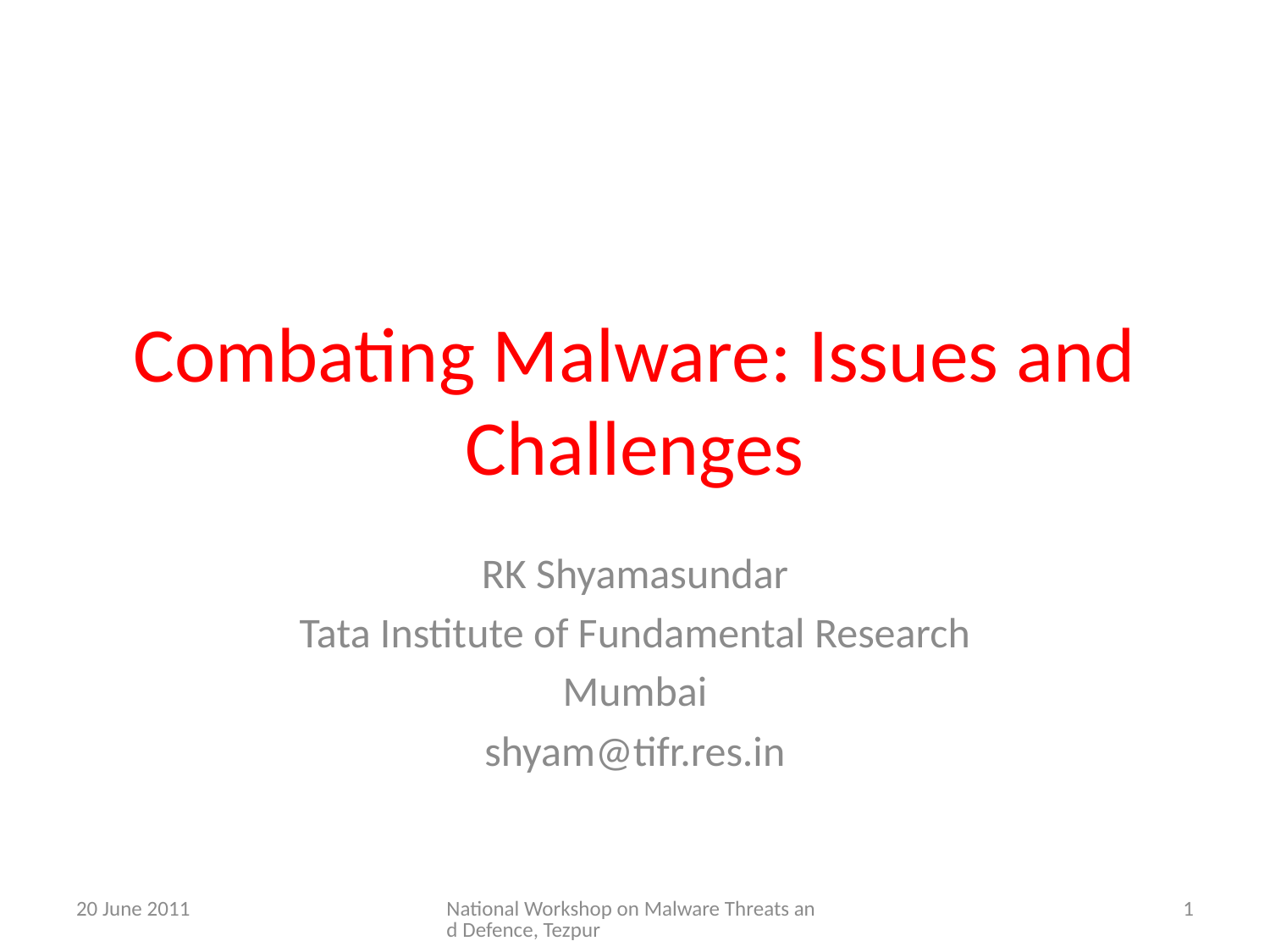

# Combating Malware: Issues and Challenges
RK Shyamasundar
Tata Institute of Fundamental Research
Mumbai
shyam@tifr.res.in
20 June 2011
National Workshop on Malware Threats and Defence, Tezpur
1